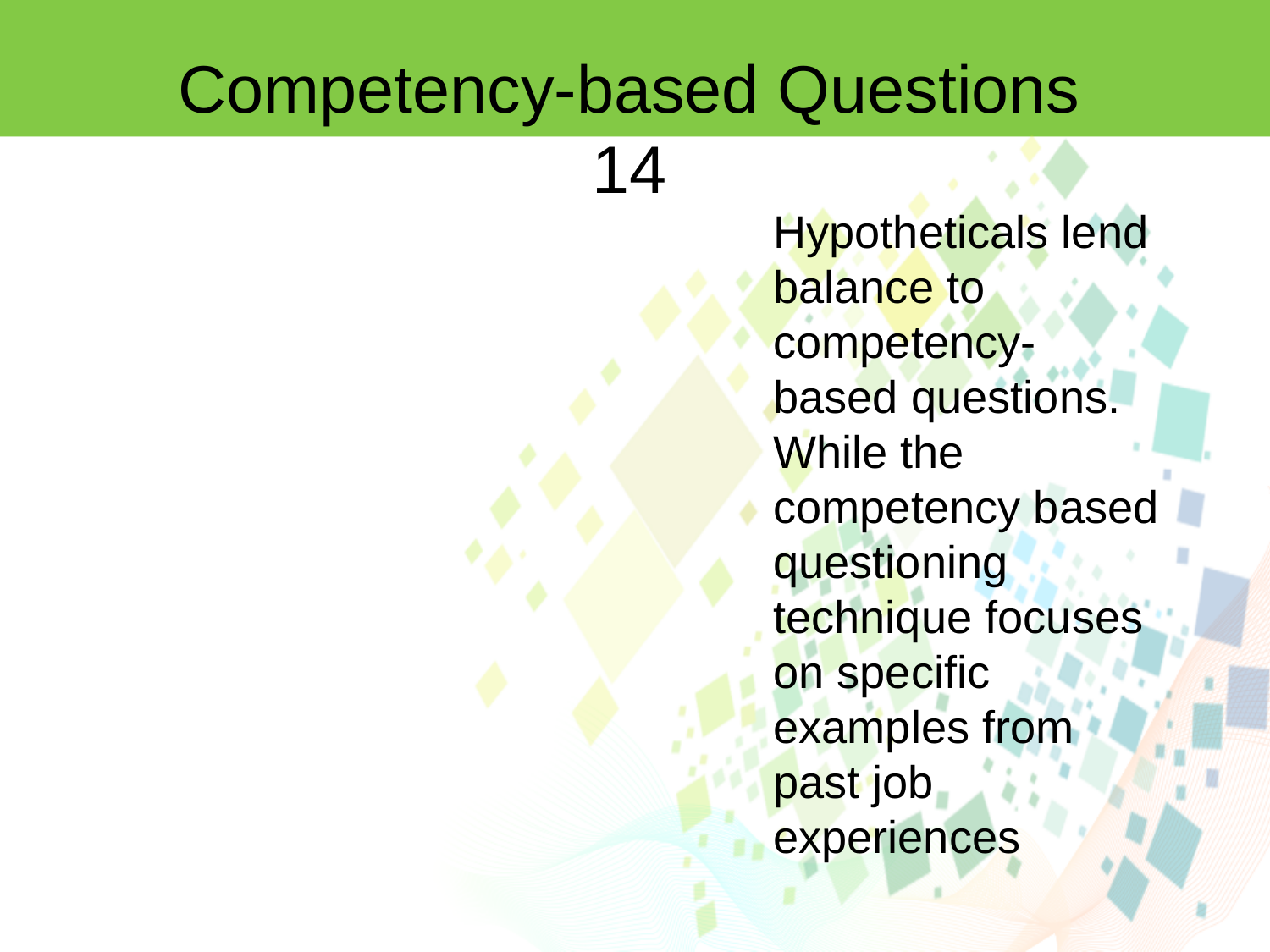

Competency-based Questions 14
Hypotheticals lend balance to competency-based questions. While the competency based questioning technique focuses on specific examples from past job experiences